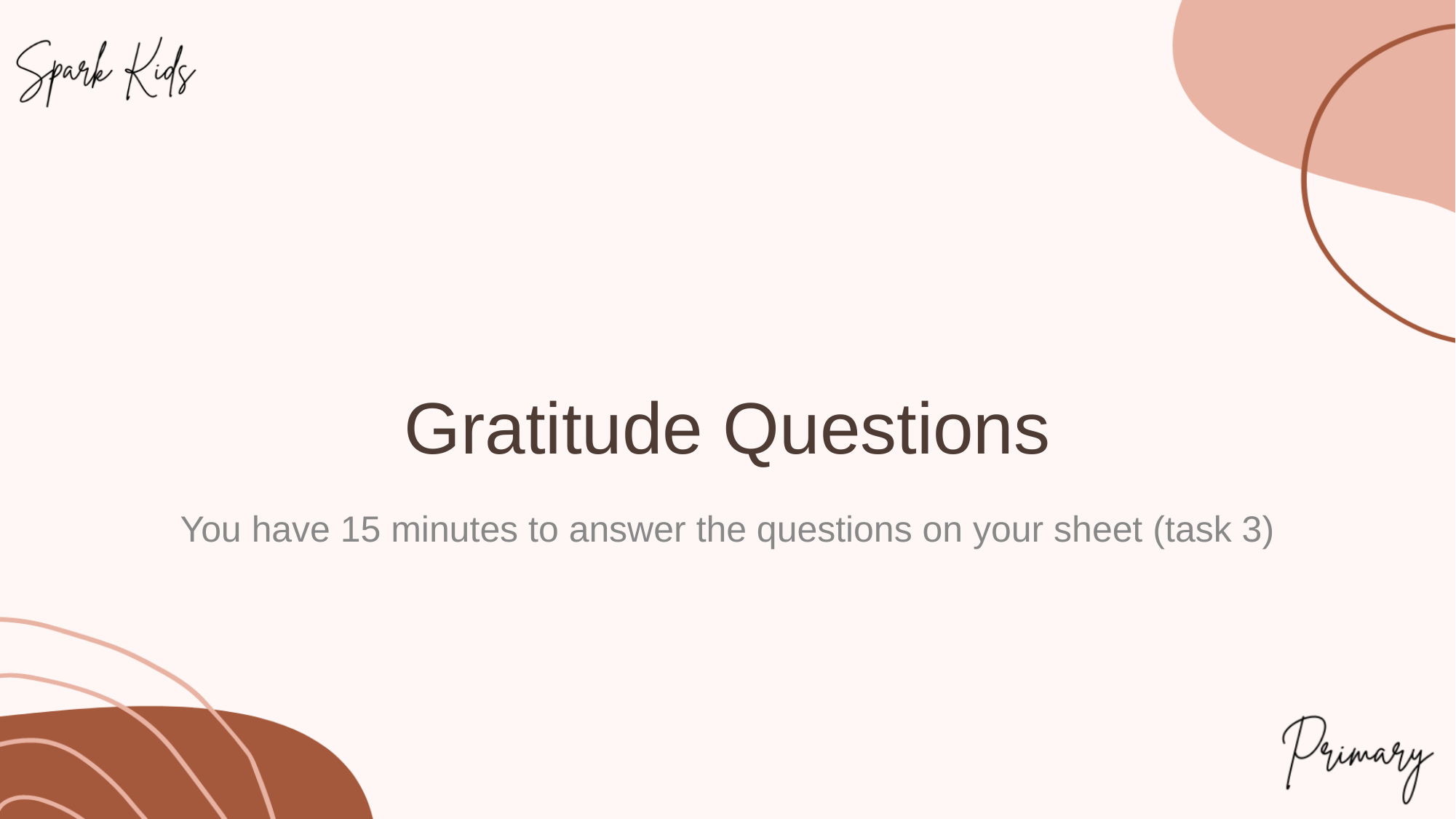

# Gratitude Questions
You have 15 minutes to answer the questions on your sheet (task 3)